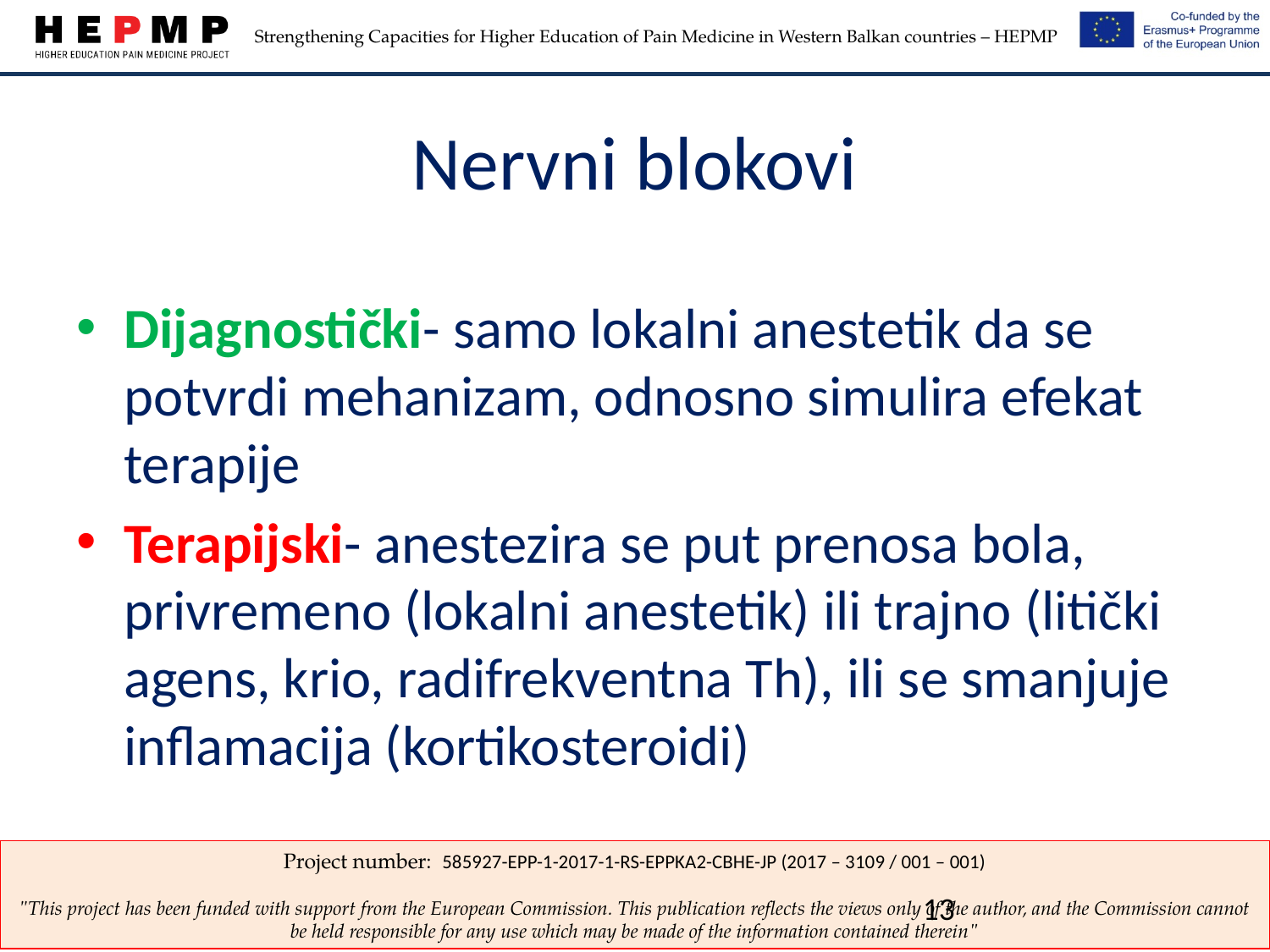

# Nervni blokovi
Dijagnostički- samo lokalni anestetik da se potvrdi mehanizam, odnosno simulira efekat terapije
Terapijski- anestezira se put prenosa bola, privremeno (lokalni anestetik) ili trajno (litički agens, krio, radifrekventna Th), ili se smanjuje inflamacija (kortikosteroidi)
13